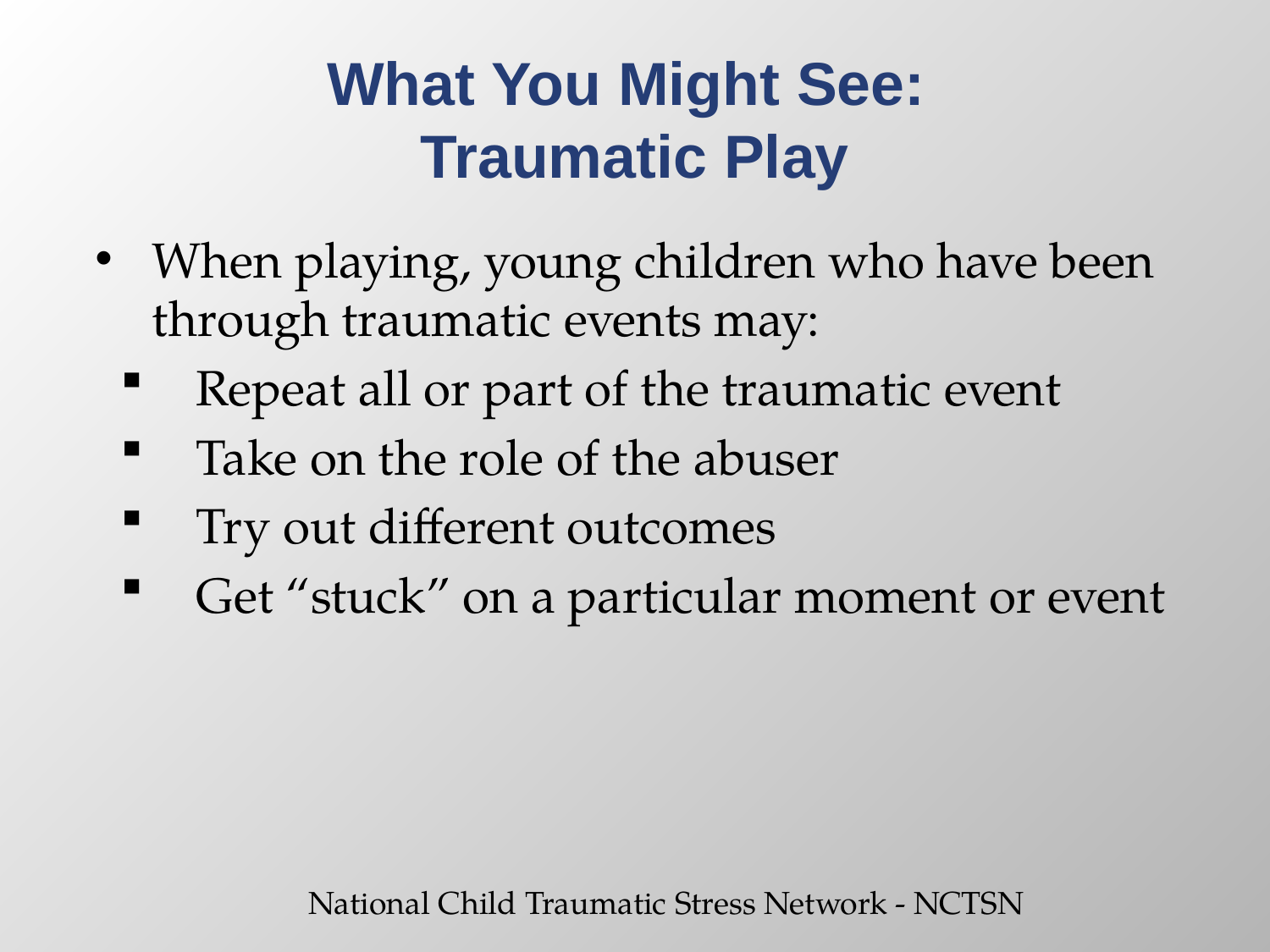

# What You Might See: Traumatic Play
When playing, young children who have been through traumatic events may:
 Repeat all or part of the traumatic event
 Take on the role of the abuser
 Try out different outcomes
 Get “stuck” on a particular moment or event
National Child Traumatic Stress Network - NCTSN